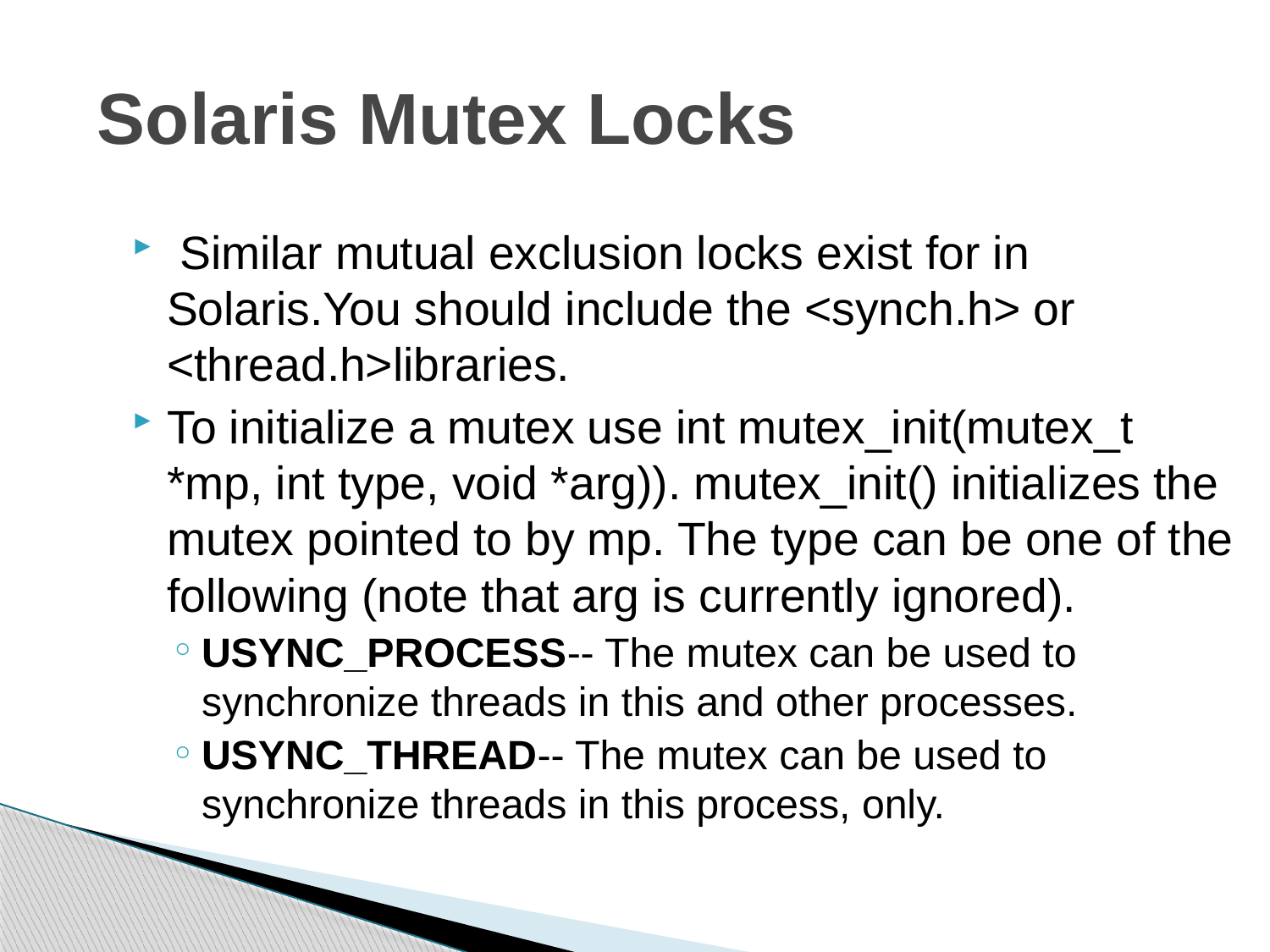

Solaris Mutex Locks
 Similar mutual exclusion locks exist for in Solaris.You should include the <synch.h> or <thread.h>libraries.
To initialize a mutex use int mutex_init(mutex_t *mp, int type, void *arg)). mutex_init() initializes the mutex pointed to by mp. The type can be one of the following (note that arg is currently ignored).
USYNC_PROCESS-- The mutex can be used to synchronize threads in this and other processes.
USYNC_THREAD-- The mutex can be used to synchronize threads in this process, only.